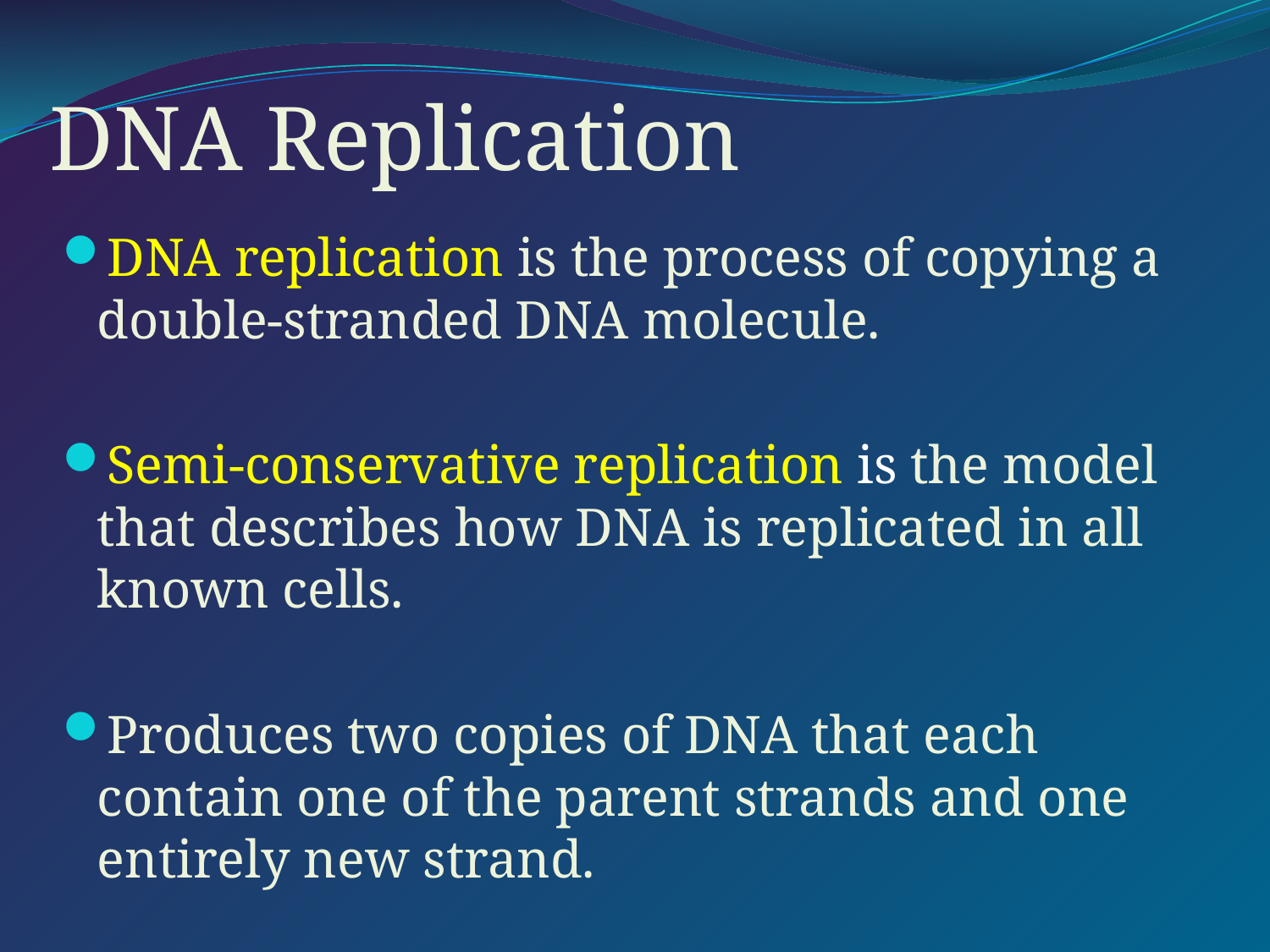

# DNA Replication
DNA replication is the process of copying a double-stranded DNA molecule.

Semi-conservative replication is the model that describes how DNA is replicated in all known cells.

Produces two copies of DNA that each contain one of the parent strands and one entirely new strand.